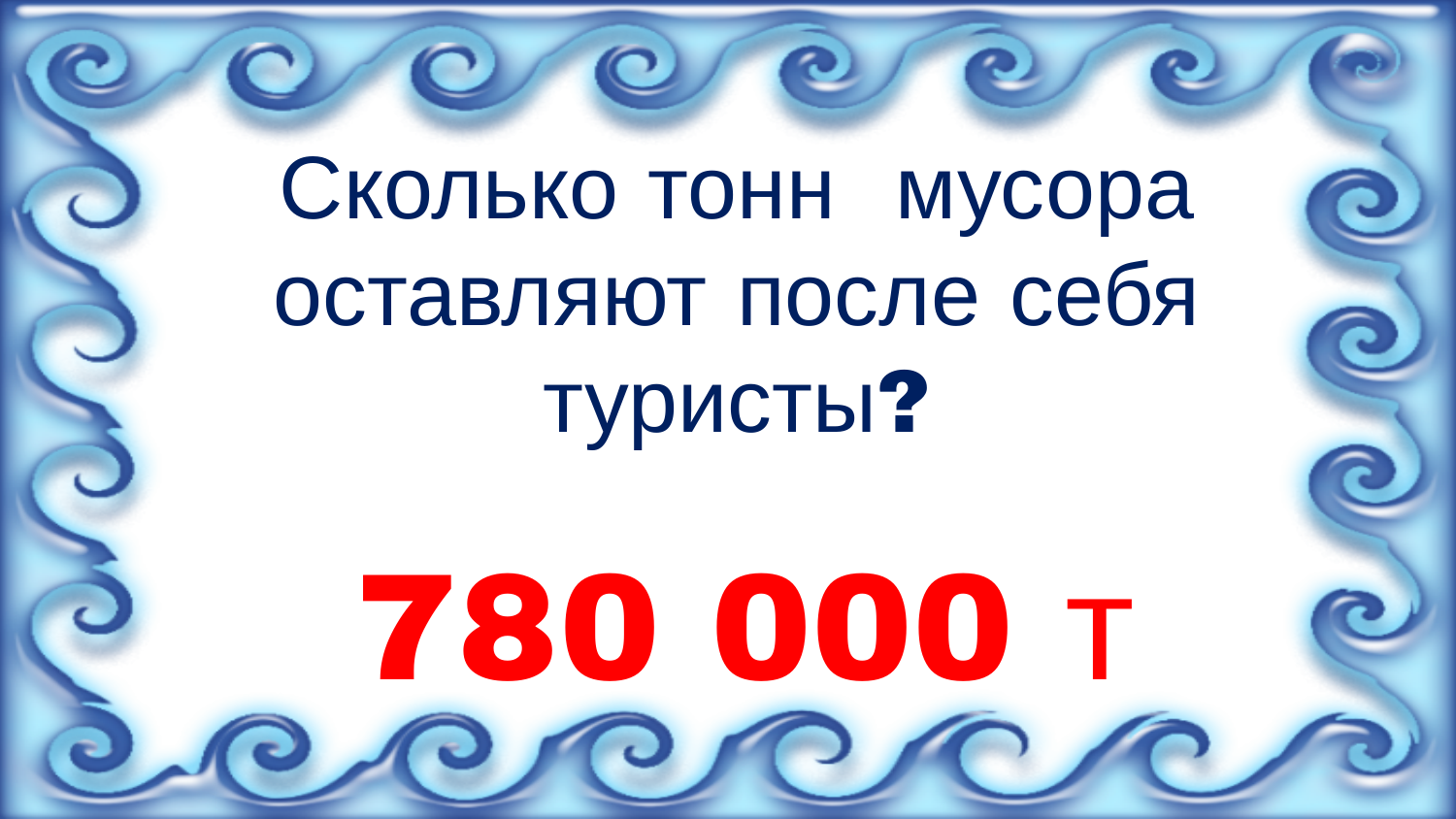

Сколько тонн  мусора оставляют после себя туристы?
780 000 т